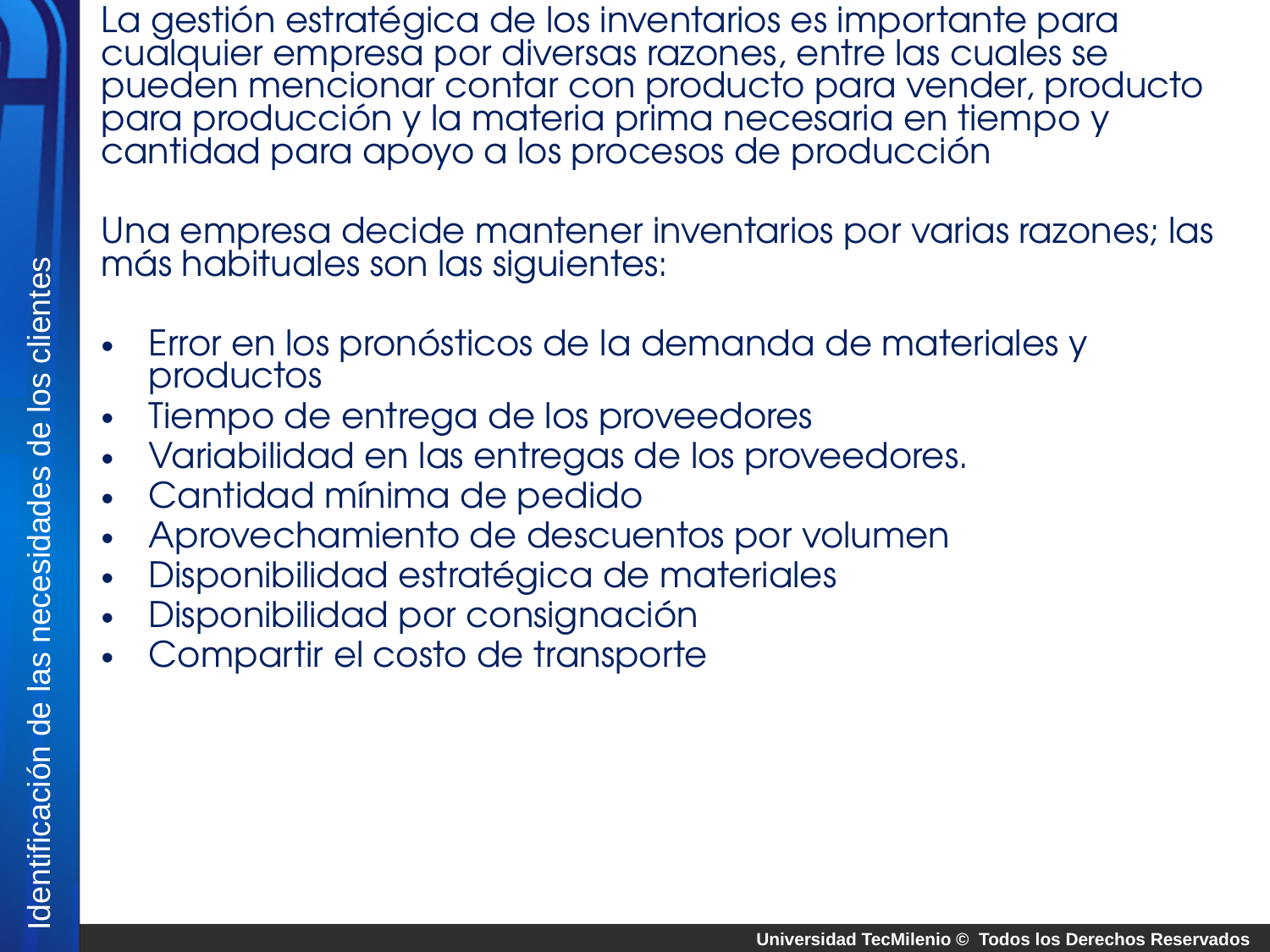

La gestión estratégica de los inventarios es importante para cualquier empresa por diversas razones, entre las cuales se pueden mencionar contar con producto para vender, producto para producción y la materia prima necesaria en tiempo y cantidad para apoyo a los procesos de producción

Una empresa decide mantener inventarios por varias razones; las más habituales son las siguientes:

Error en los pronósticos de la demanda de materiales y productos
Tiempo de entrega de los proveedores
Variabilidad en las entregas de los proveedores.
Cantidad mínima de pedido
Aprovechamiento de descuentos por volumen
Disponibilidad estratégica de materiales
Disponibilidad por consignación
Compartir el costo de transporte

Identificación de las necesidades de los clientes